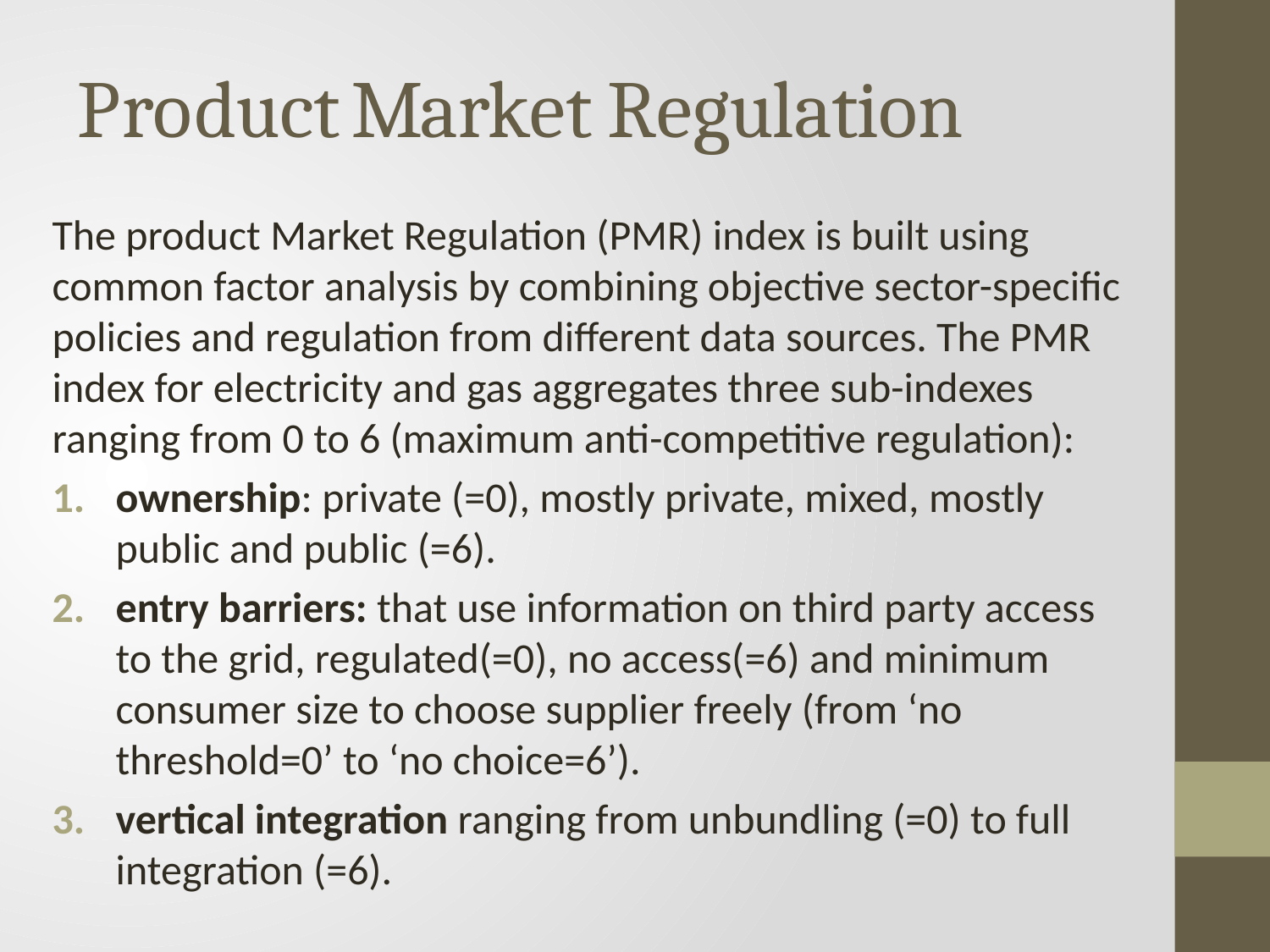

# Product Market Regulation
The product Market Regulation (PMR) index is built using common factor analysis by combining objective sector-specific policies and regulation from different data sources. The PMR index for electricity and gas aggregates three sub-indexes ranging from 0 to 6 (maximum anti-competitive regulation):
ownership: private (=0), mostly private, mixed, mostly public and public (=6).
entry barriers: that use information on third party access to the grid, regulated(=0), no access(=6) and minimum consumer size to choose supplier freely (from ‘no threshold=0’ to ‘no choice=6’).
vertical integration ranging from unbundling (=0) to full integration (=6).